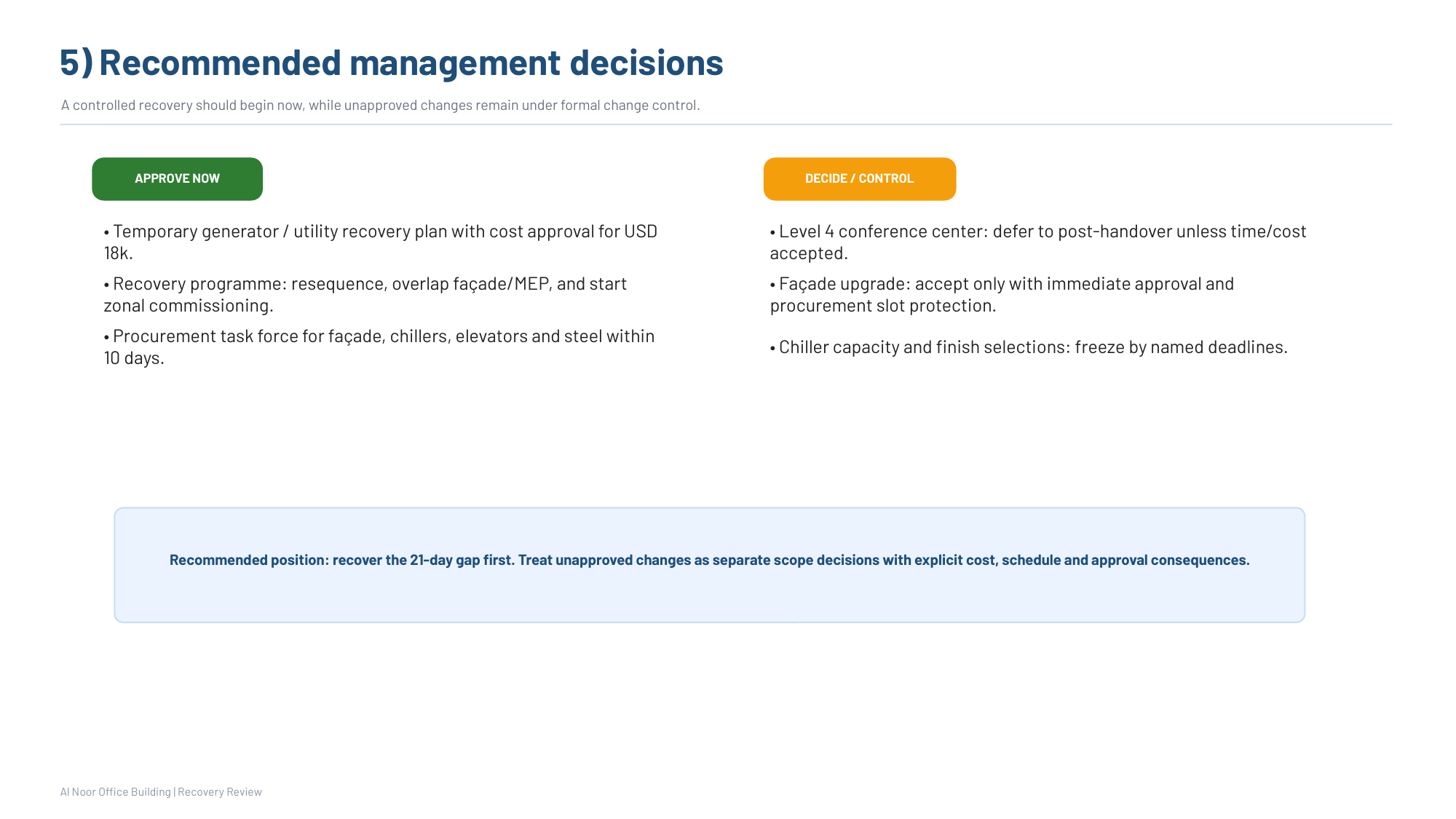

5) Recommended management decisions
A controlled recovery should begin now, while unapproved changes remain under formal change control.

APPROVE NOW
DECIDE / CONTROL
• Temporary generator / utility recovery plan with cost approval for USD 18k.
• Level 4 conference center: defer to post-handover unless time/cost accepted.
• Recovery programme: resequence, overlap façade/MEP, and start zonal commissioning.
• Façade upgrade: accept only with immediate approval and procurement slot protection.
• Procurement task force for façade, chillers, elevators and steel within 10 days.
• Chiller capacity and finish selections: freeze by named deadlines.

Recommended position: recover the 21-day gap first. Treat unapproved changes as separate scope decisions with explicit cost, schedule and approval consequences.
Al Noor Office Building | Recovery Review